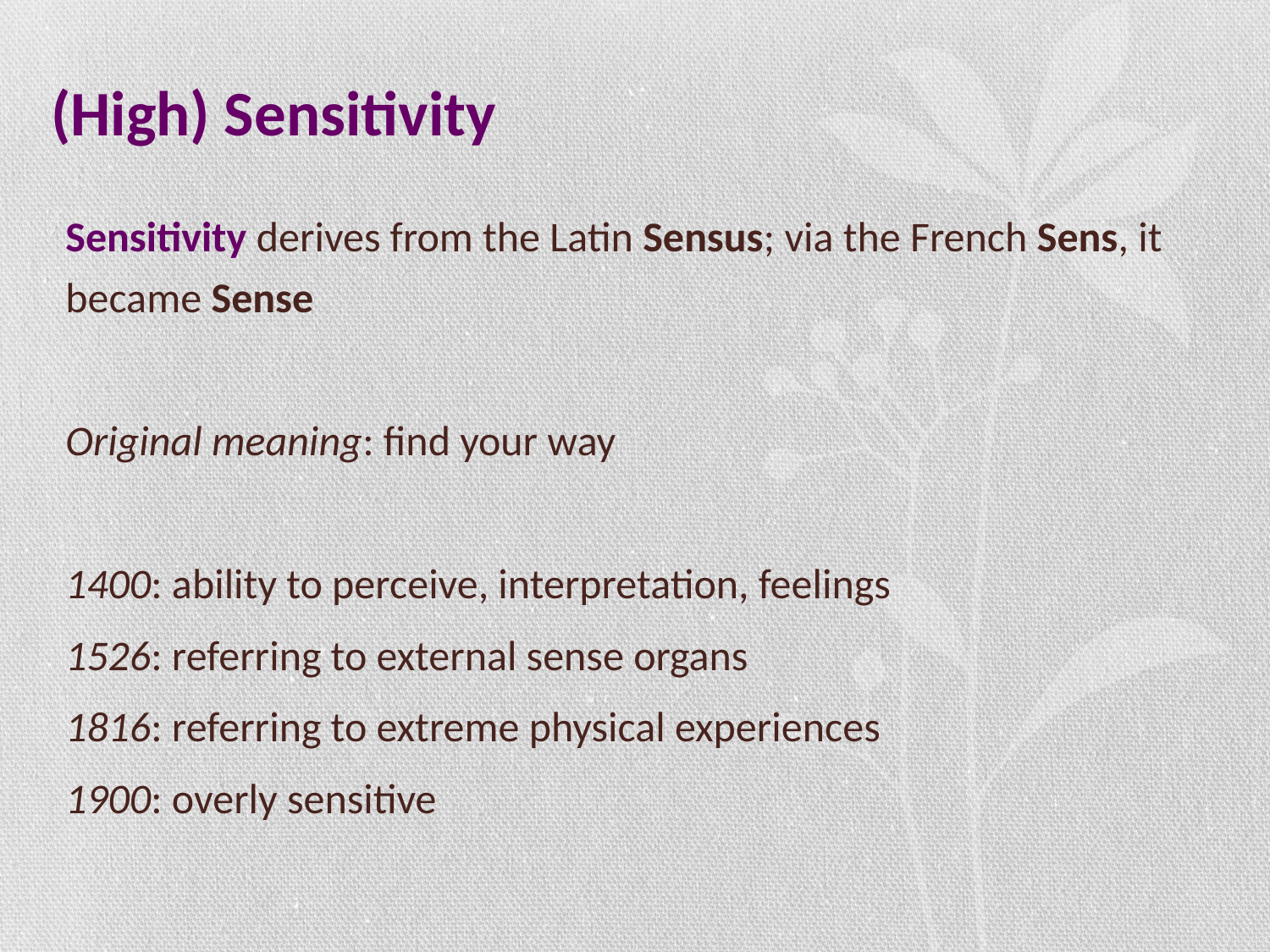

# (High) Sensitivity
Sensitivity derives from the Latin Sensus; via the French Sens, it became Sense

Original meaning: find your way

1400: ability to perceive, interpretation, feelings
1526: referring to external sense organs
1816: referring to extreme physical experiences
1900: overly sensitive